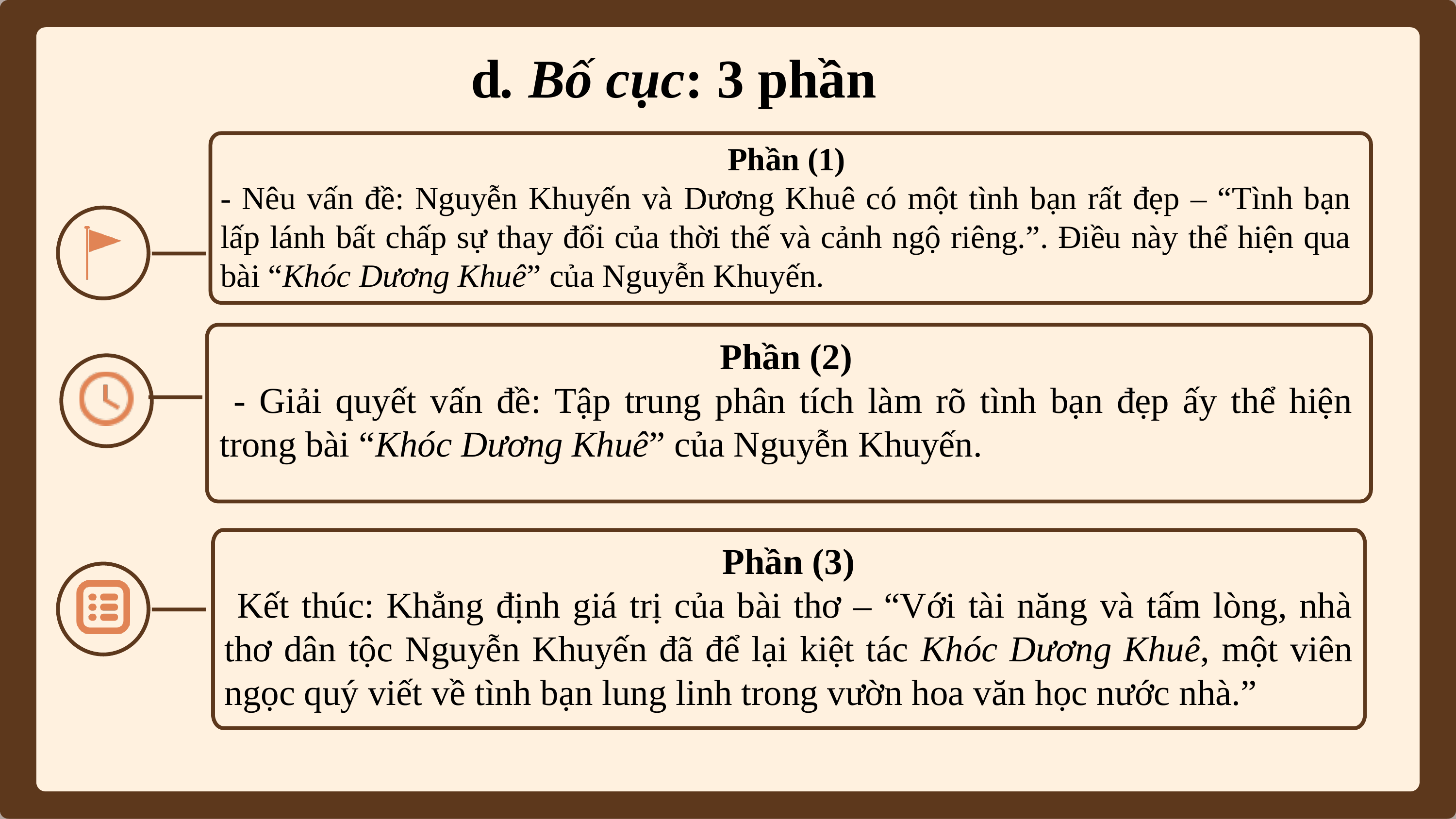

d. Bố cục: 3 phần

Phần (1)
- Nêu vấn đề: Nguyễn Khuyến và Dương Khuê có một tình bạn rất đẹp – “Tình bạn lấp lánh bất chấp sự thay đổi của thời thế và cảnh ngộ riêng.”. Điều này thể hiện qua bài “Khóc Dương Khuê” của Nguyễn Khuyến.

Phần (2)
 - Giải quyết vấn đề: Tập trung phân tích làm rõ tình bạn đẹp ấy thể hiện trong bài “Khóc Dương Khuê” của Nguyễn Khuyến.

Phần (3)
 Kết thúc: Khẳng định giá trị của bài thơ – “Với tài năng và tấm lòng, nhà thơ dân tộc Nguyễn Khuyến đã để lại kiệt tác Khóc Dương Khuê, một viên ngọc quý viết về tình bạn lung linh trong vườn hoa văn học nước nhà.”